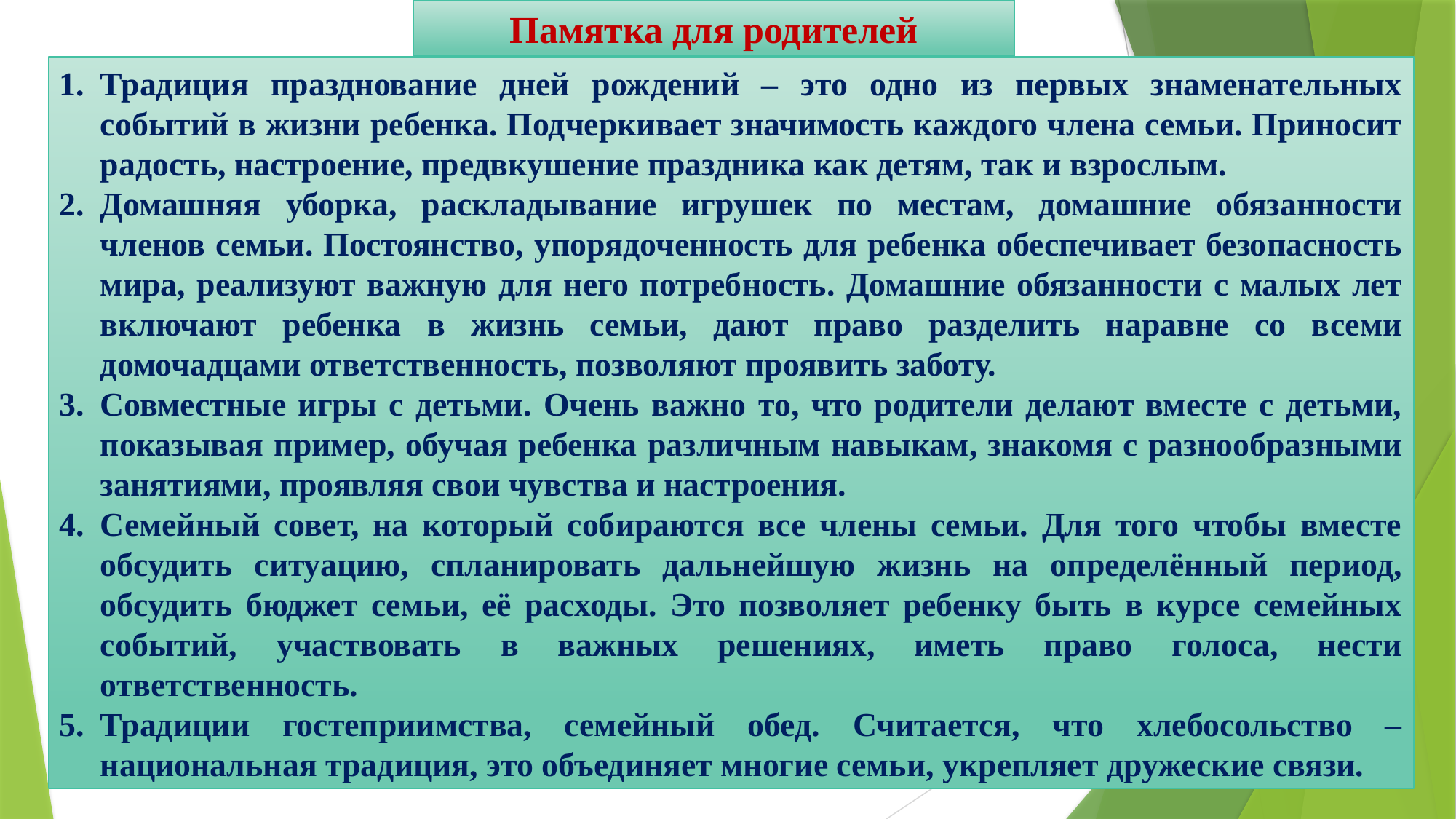

Памятка для родителей
Традиция празднование дней рождений – это одно из первых знаменательных событий в жизни ребенка. Подчеркивает значимость каждого члена семьи. Приносит радость, настроение, предвкушение праздника как детям, так и взрослым.
Домашняя уборка, раскладывание игрушек по местам, домашние обязанности членов семьи. Постоянство, упорядоченность для ребенка обеспечивает безопасность мира, реализуют важную для него потребность. Домашние обязанности с малых лет включают ребенка в жизнь семьи, дают право разделить наравне со всеми домочадцами ответственность, позволяют проявить заботу.
Совместные игры с детьми. Очень важно то, что родители делают вместе с детьми, показывая пример, обучая ребенка различным навыкам, знакомя с разнообразными занятиями, проявляя свои чувства и настроения.
Семейный совет, на который собираются все члены семьи. Для того чтобы вместе обсудить ситуацию, спланировать дальнейшую жизнь на определённый период, обсудить бюджет семьи, её расходы. Это позволяет ребенку быть в курсе семейных событий, участвовать в важных решениях, иметь право голоса, нести ответственность.
Традиции гостеприимства, семейный обед. Считается, что хлебосольство – национальная традиция, это объединяет многие семьи, укрепляет дружеские связи.